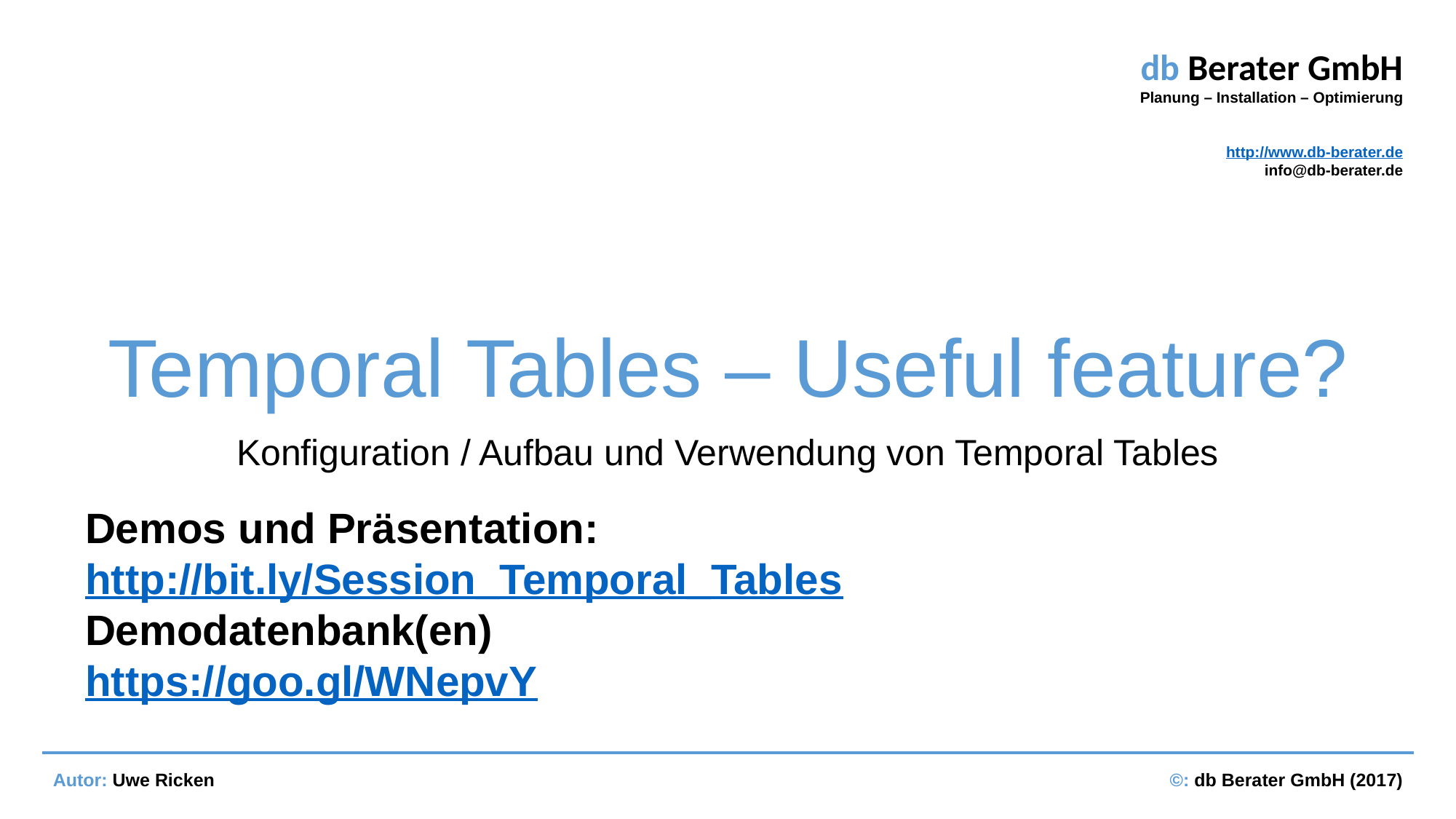

# Temporal Tables – Useful feature?
Konfiguration / Aufbau und Verwendung von Temporal Tables
Demos und Präsentation:
http://bit.ly/Session_Temporal_Tables
Demodatenbank(en)
https://goo.gl/WNepvY